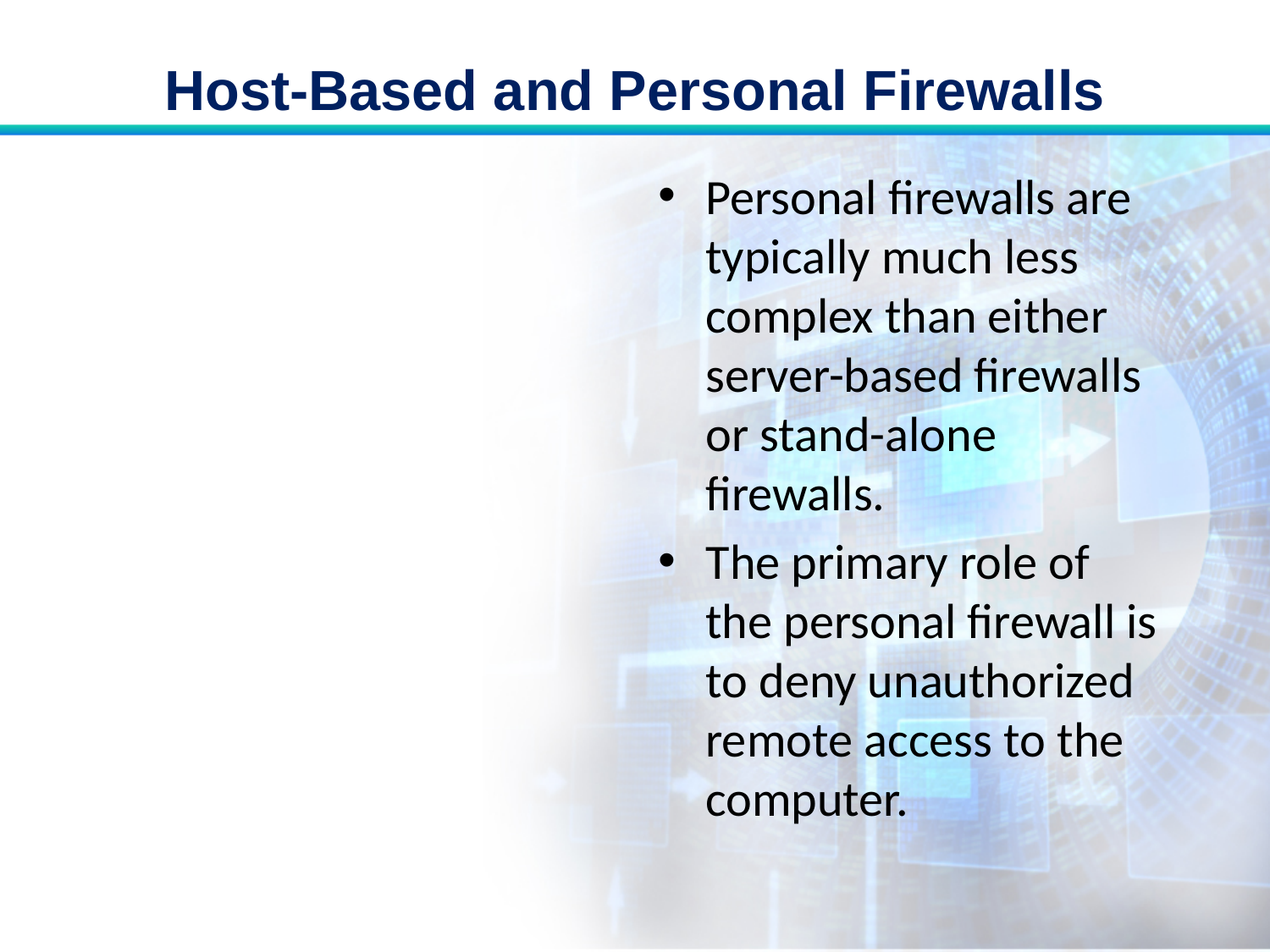

# Host-Based and Personal Firewalls
Personal firewalls are typically much less complex than either server-based firewalls or stand-alone firewalls.
The primary role of the personal firewall is to deny unauthorized remote access to the computer.